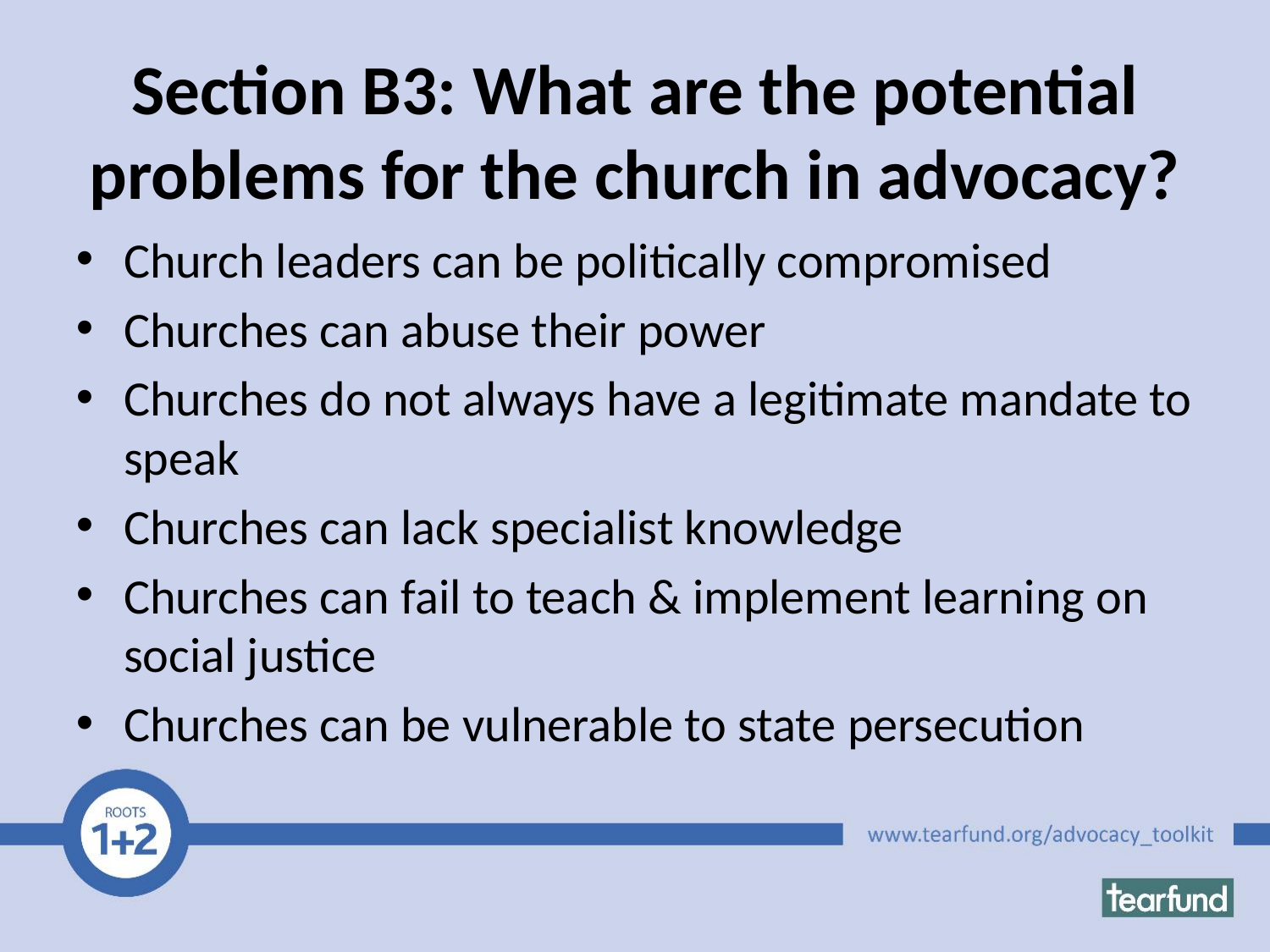

# Section B3: What are the potential problems for the church in advocacy?
Church leaders can be politically compromised
Churches can abuse their power
Churches do not always have a legitimate mandate to speak
Churches can lack specialist knowledge
Churches can fail to teach & implement learning on social justice
Churches can be vulnerable to state persecution